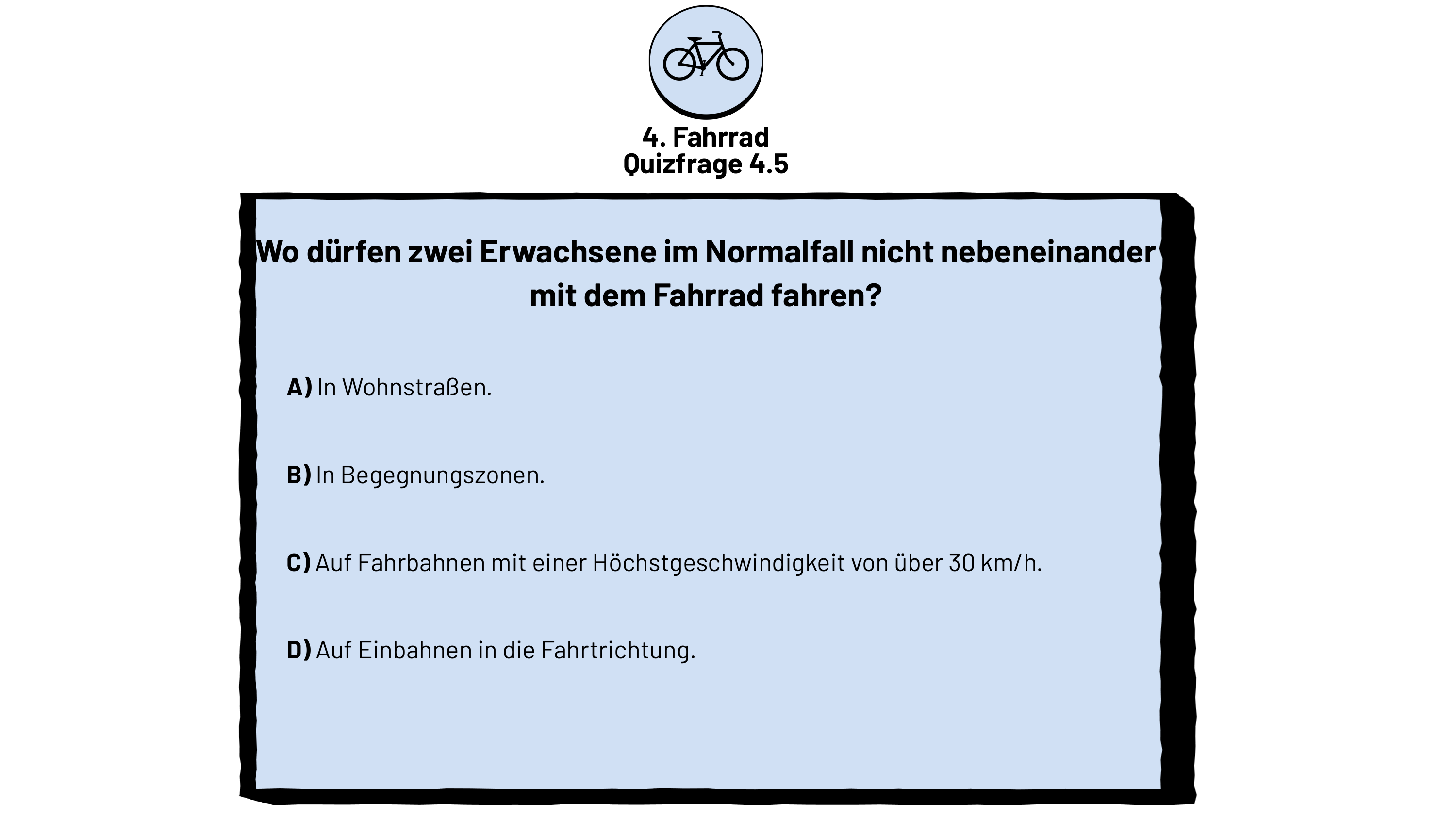

4. Fahrrad
Quizfrage 4.5
Wo dürfen zwei Erwachsene im Normalfall nicht nebeneinander mit dem Fahrrad fahren?

A) In Wohnstraßen.

B) In Begegnungszonen.

C) Auf Fahrbahnen mit einer Höchstgeschwindigkeit von über 30 km/h.

D) Auf Einbahnen in die Fahrtrichtung.